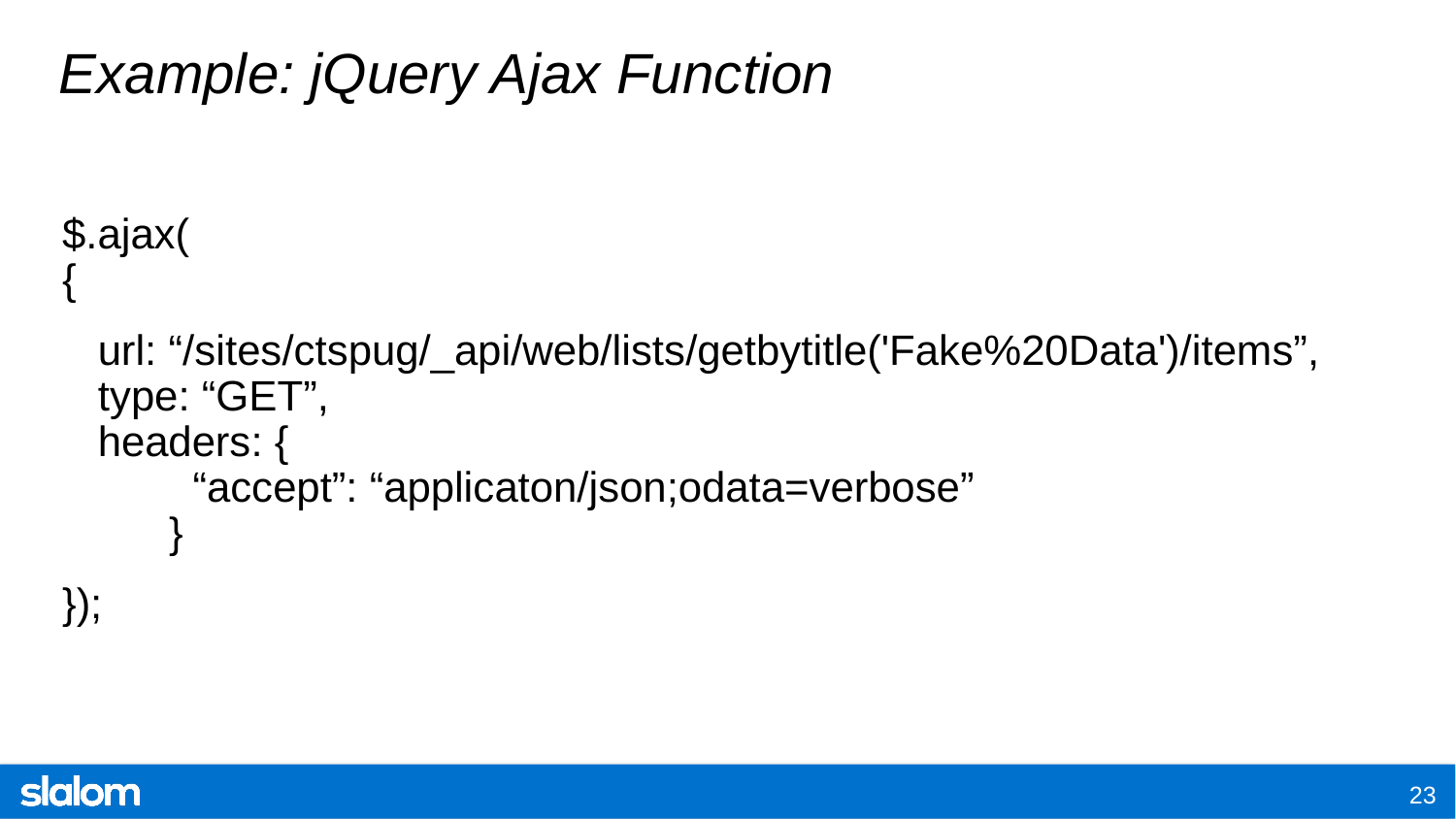

# Example: jQuery Ajax Function
$.ajax(
{
   url: “/sites/ctspug/_api/web/lists/getbytitle('Fake%20Data')/items”,
   type: “GET”,
   headers: {
           “accept”: “applicaton/json;odata=verbose”
         }
});
23